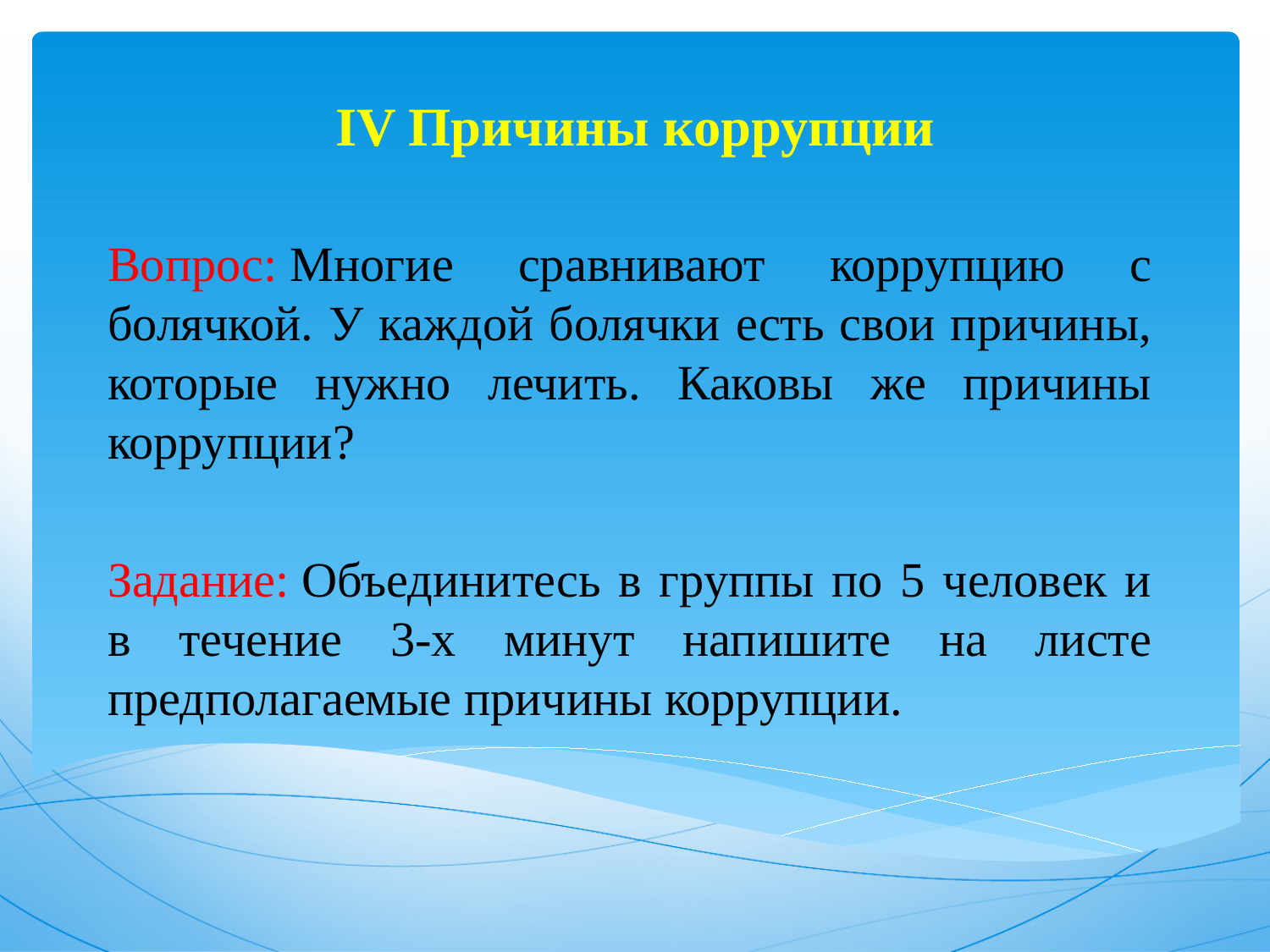

# IV Причины коррупции
Вопрос: Многие сравнивают коррупцию с болячкой. У каждой болячки есть свои причины, которые нужно лечить. Каковы же причины коррупции?

Задание: Объединитесь в группы по 5 человек и в течение 3-х минут напишите на листе предполагаемые причины коррупции.